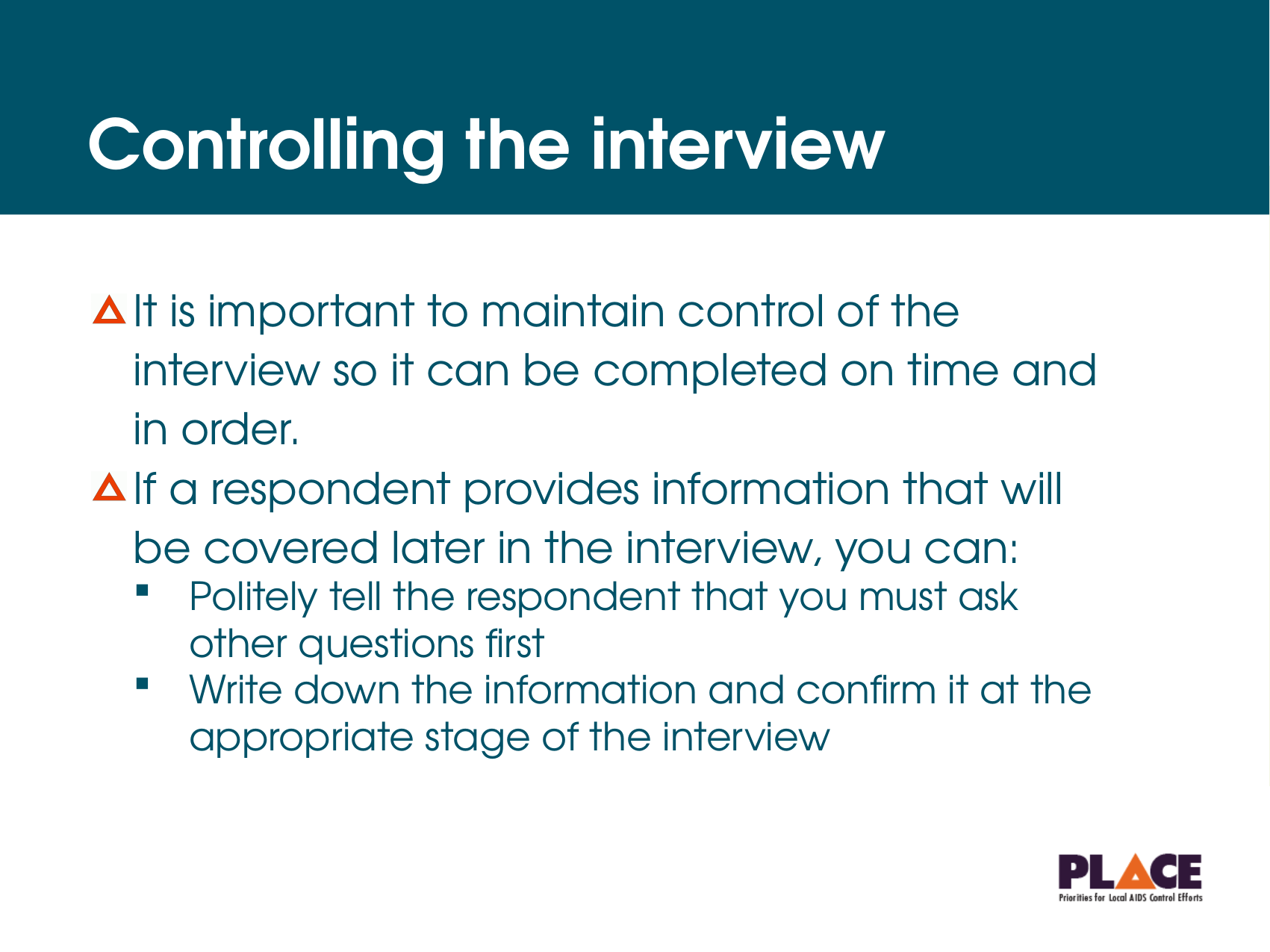

# Controlling the interview
It is important to maintain control of the interview so it can be completed on time and in order.
If a respondent provides information that will be covered later in the interview, you can:
Politely tell the respondent that you must ask other questions first
Write down the information and confirm it at the appropriate stage of the interview